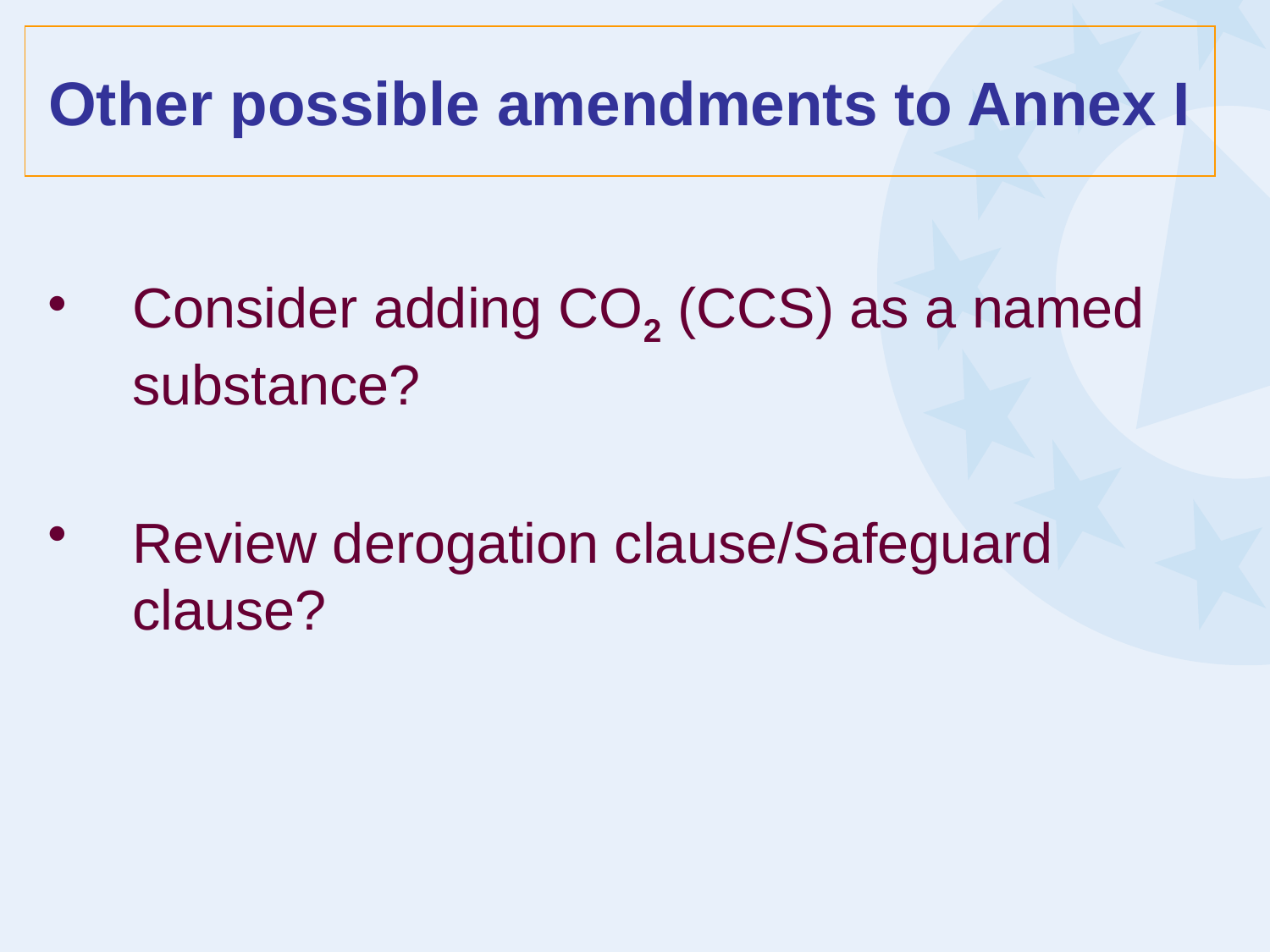

# Other possible amendments to Annex I

Consider adding CO2 (CCS) as a named substance?

Review derogation clause/Safeguard clause?